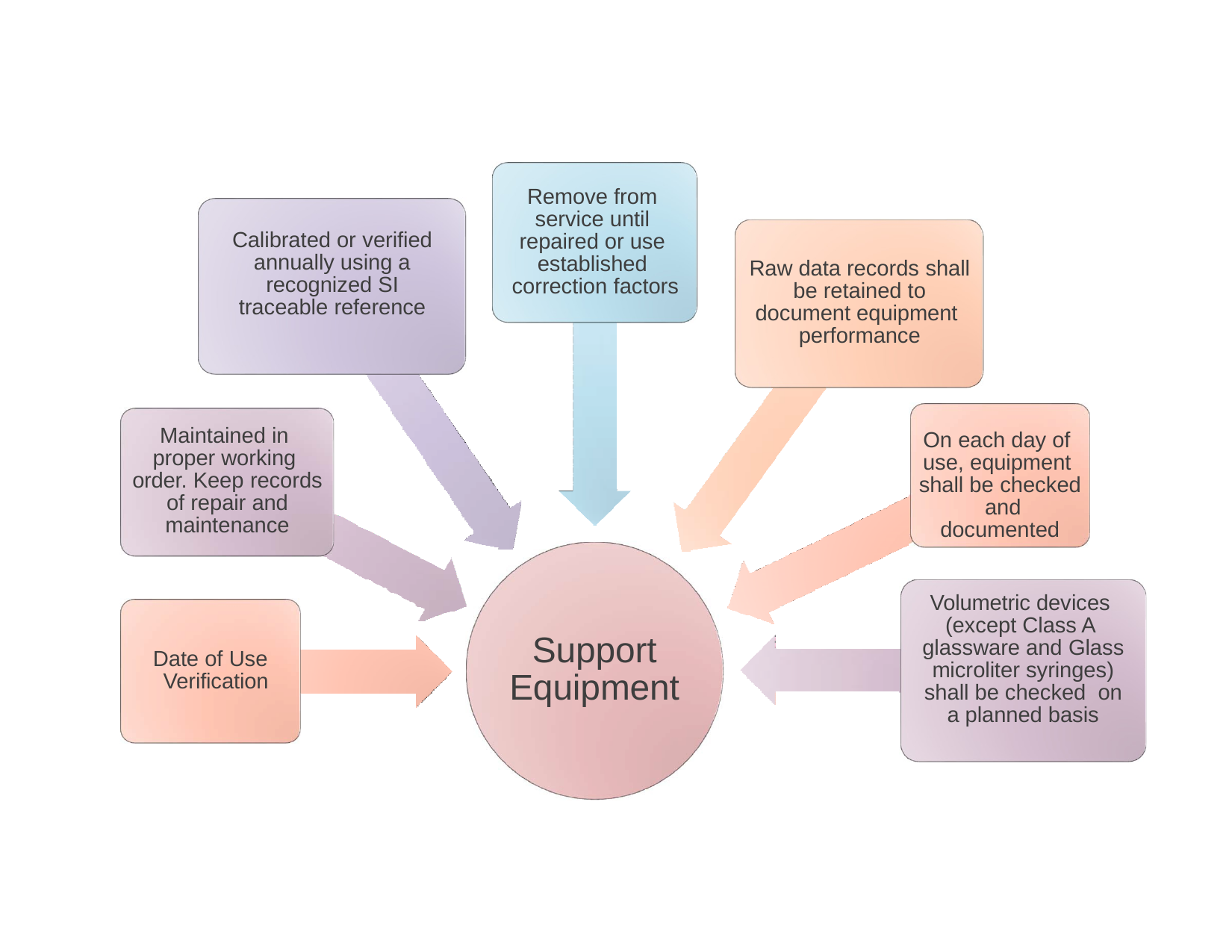

Remove from  service until  repaired or use  established  correction factors

Calibrated or verified  annually using a  recognized SI traceable reference

Raw data records shall  be retained to  document equipment  performance

Maintained in  proper working  order. Keep records  of repair and  maintenance
On each day of  use, equipment  shall be checked  and documented

Volumetric devices  (except Class A  glassware and Glass  microliter syringes)  shall be checked  on a planned basis

Support  Equipment

Date of Use  Verification